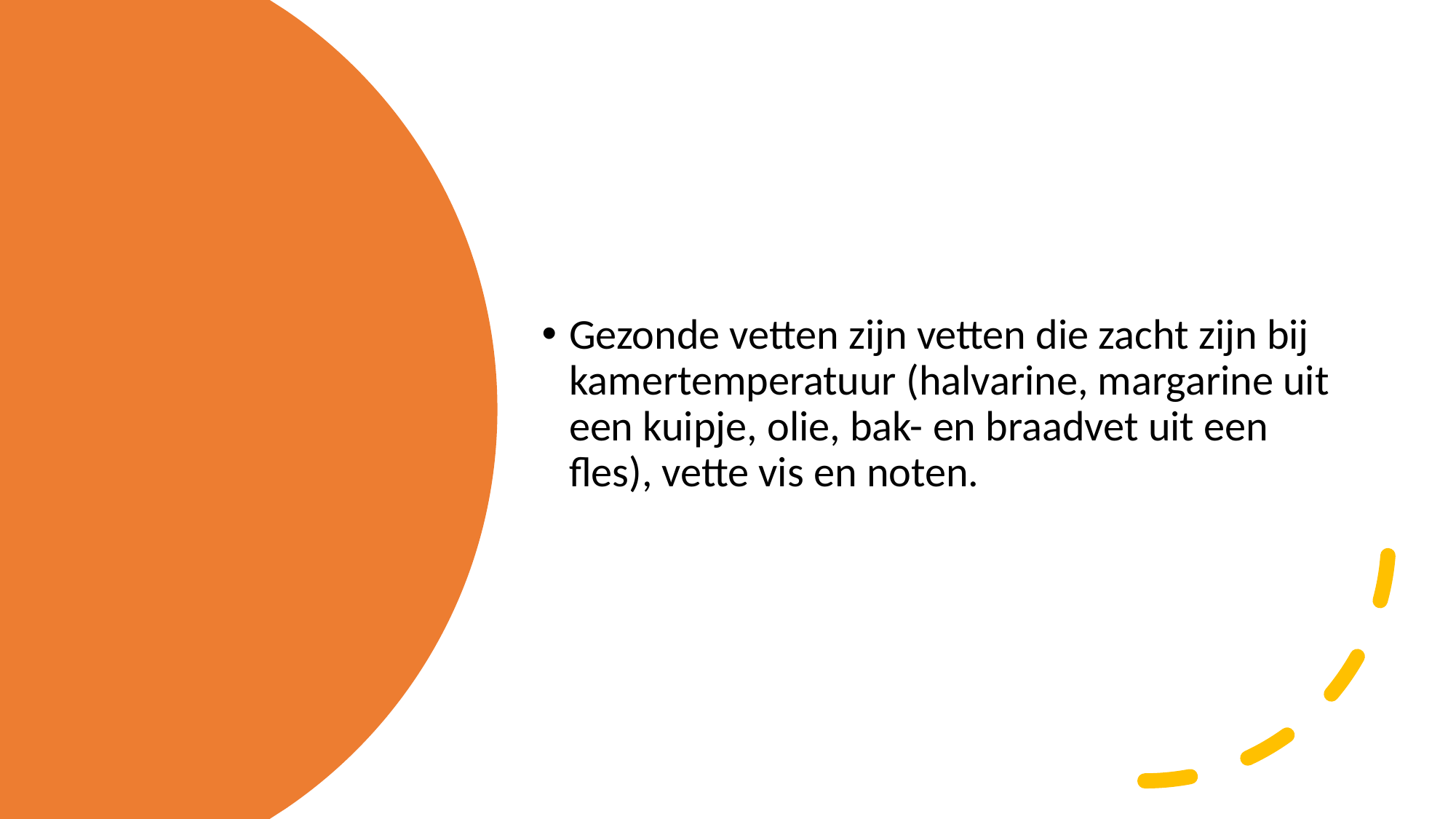

Gezonde vetten zijn vetten die zacht zijn bij kamertemperatuur (halvarine, margarine uit een kuipje, olie, bak- en braadvet uit een fles), vette vis en noten.